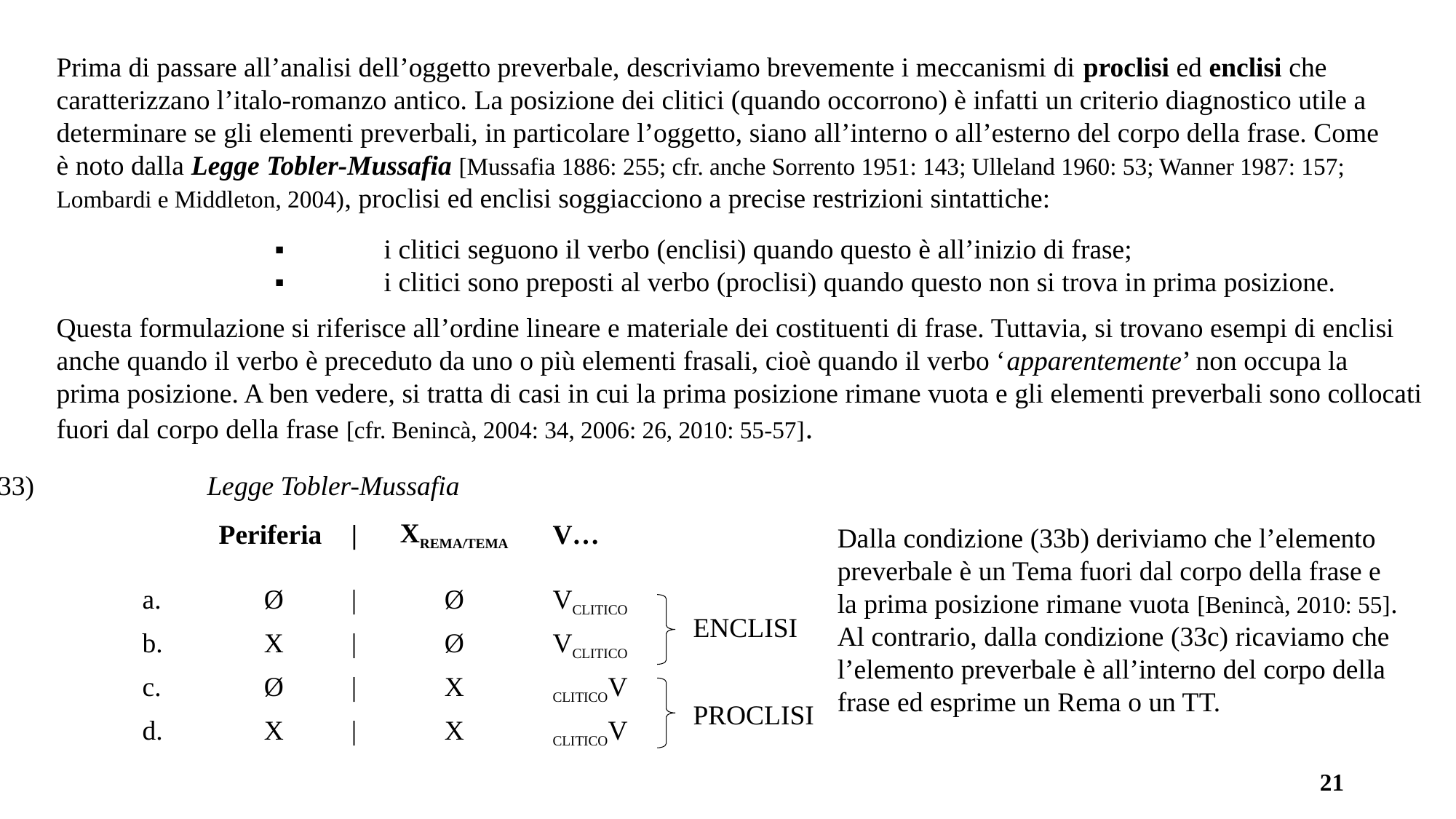

Prima di passare all’analisi dell’oggetto preverbale, descriviamo brevemente i meccanismi di proclisi ed enclisi che
caratterizzano l’italo-romanzo antico. La posizione dei clitici (quando occorrono) è infatti un criterio diagnostico utile a
determinare se gli elementi preverbali, in particolare l’oggetto, siano all’interno o all’esterno del corpo della frase. Come
è noto dalla Legge Tobler-Mussafia [Mussafia 1886: 255; cfr. anche Sorrento 1951: 143; Ulleland 1960: 53; Wanner 1987: 157;
Lombardi e Middleton, 2004), proclisi ed enclisi soggiacciono a precise restrizioni sintattiche:

		▪	i clitici seguono il verbo (enclisi) quando questo è all’inizio di frase;
		▪	i clitici sono preposti al verbo (proclisi) quando questo non si trova in prima posizione.
Questa formulazione si riferisce all’ordine lineare e materiale dei costituenti di frase. Tuttavia, si trovano esempi di enclisi
anche quando il verbo è preceduto da uno o più elementi frasali, cioè quando il verbo ‘apparentemente’ non occupa la
prima posizione. A ben vedere, si tratta di casi in cui la prima posizione rimane vuota e gli elementi preverbali sono collocati
fuori dal corpo della frase [cfr. Benincà, 2004: 34, 2006: 26, 2010: 55-57].
(33)		Legge Tobler-Mussafia
|  | Periferia | | | Xrema/tema | V… |  |
| --- | --- | --- | --- | --- | --- |
| a. | Ø | | | Ø | Vclitico | enclisi |
| b. | X | | | Ø | Vclitico |  |
| c. | Ø | | | X | cliticoV | proclisi |
| d. | X | | | X | cliticoV |  |
Dalla condizione (33b) deriviamo che l’elemento
preverbale è un Tema fuori dal corpo della frase e
la prima posizione rimane vuota [Benincà, 2010: 55].
Al contrario, dalla condizione (33c) ricaviamo che
l’elemento preverbale è all’interno del corpo della
frase ed esprime un Rema o un TT.

21